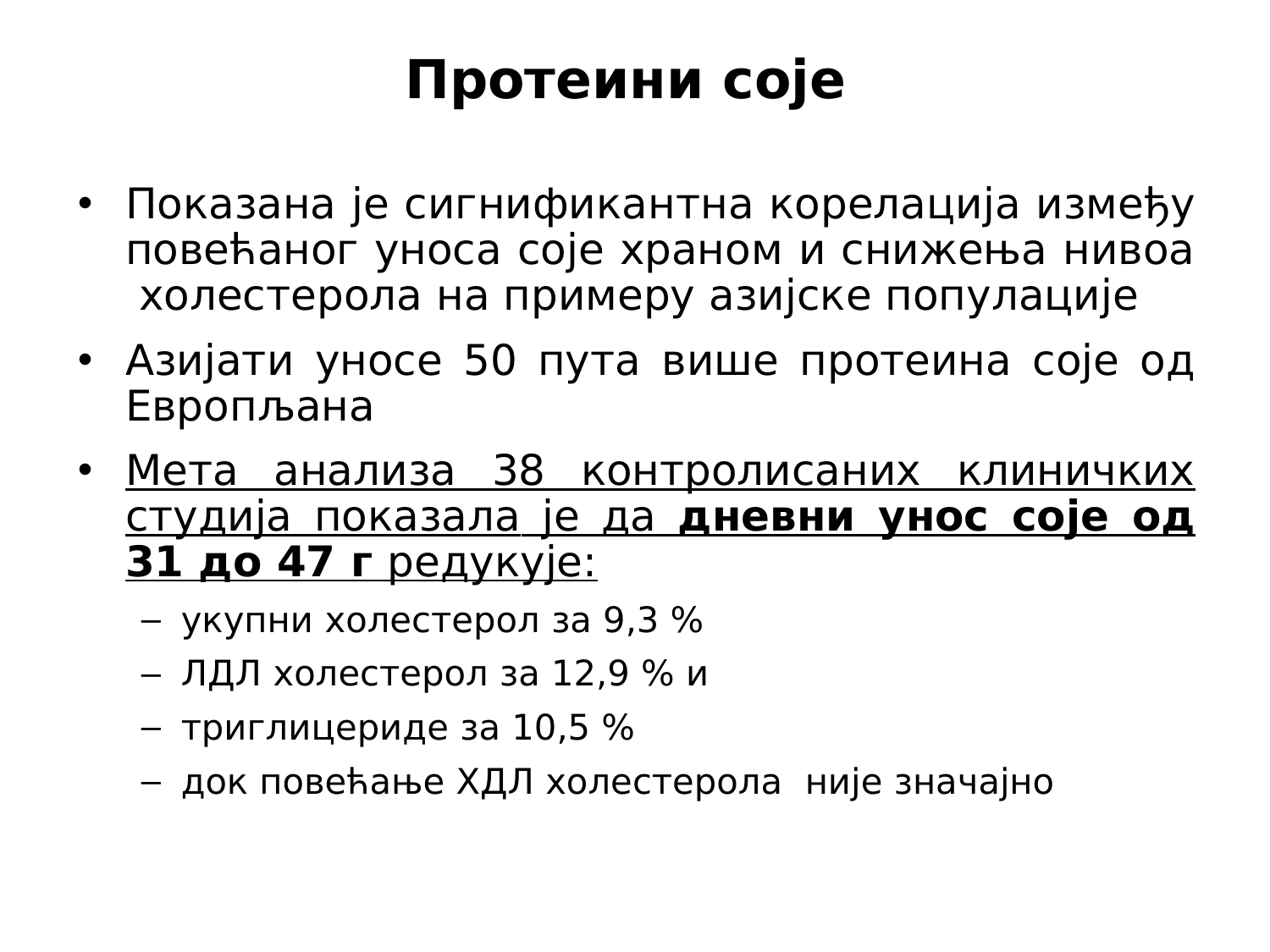

Протеини соје
Показана је сигнификантна корелација између повећаног уноса соје храном и снижења нивоа  холестерола на примеру азијске популације
Азијати уносе 50 пута више протеина соје од Европљана
Мета анализа 38 контролисаних клиничких студија показала је да дневни унос соје од 31 до 47 г редукује:
укупни холестерол за 9,3 %
ЛДЛ холестерол за 12,9 % и
триглицериде за 10,5 %
док повећање ХДЛ холестерола  није значајно